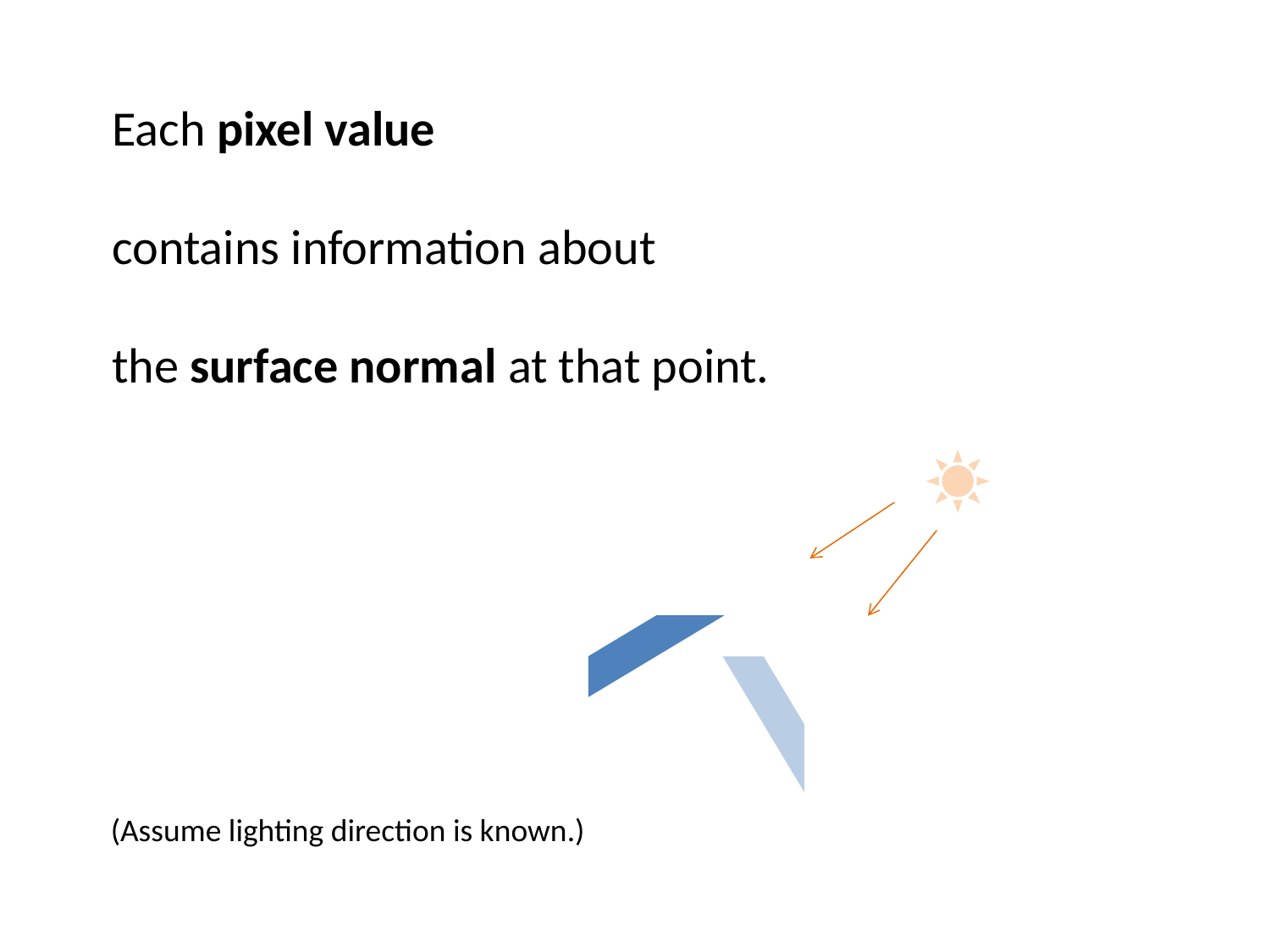

Each pixel value

contains information about

the surface normal at that point.

(Assume lighting direction is known.)